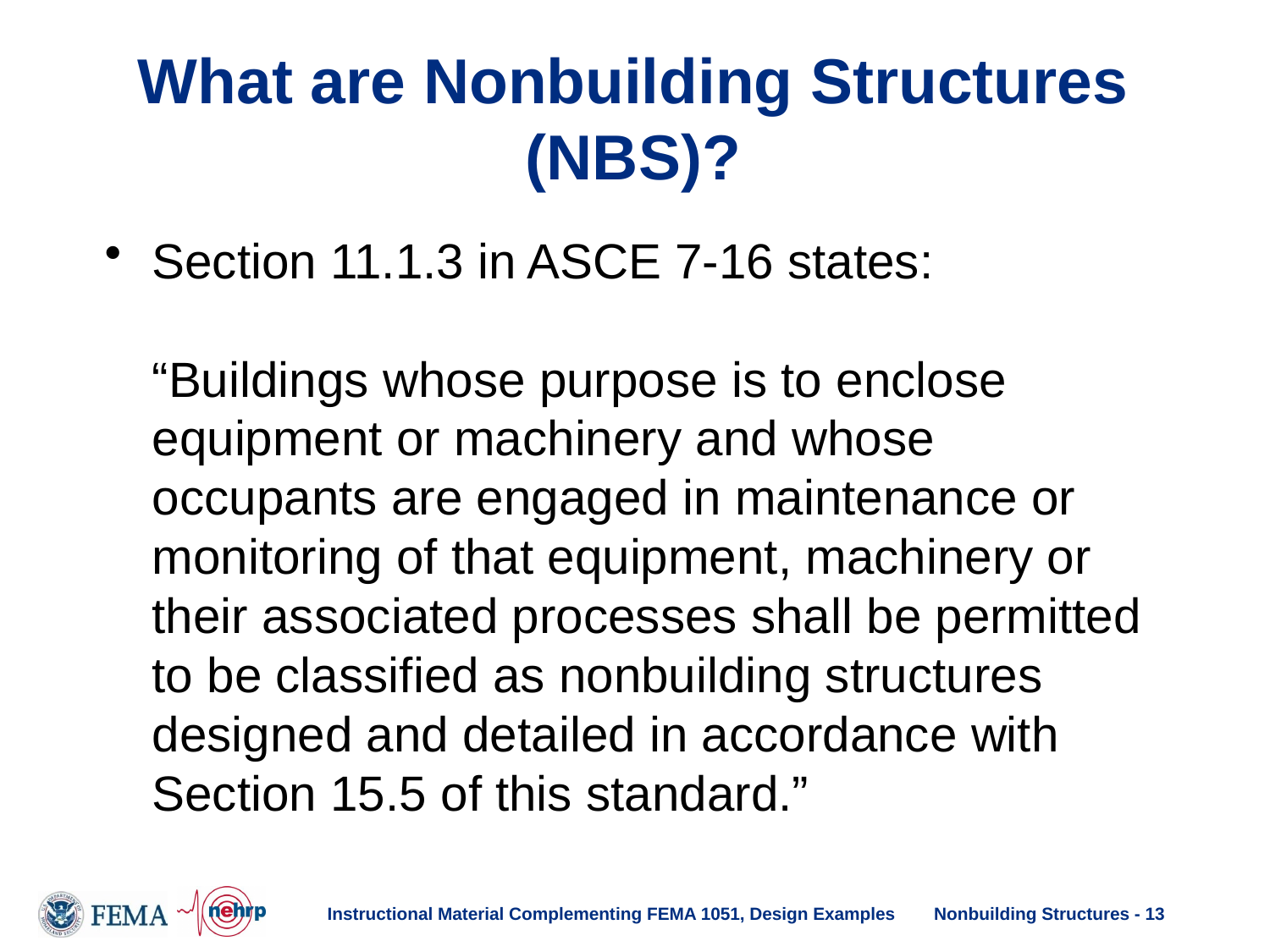

# What are Nonbuilding Structures (NBS)?
Section 11.1.3 in ASCE 7-16 states:
“Buildings whose purpose is to enclose equipment or machinery and whose occupants are engaged in maintenance or monitoring of that equipment, machinery or their associated processes shall be permitted to be classified as nonbuilding structures designed and detailed in accordance with Section 15.5 of this standard.”
Instructional Material Complementing FEMA 1051, Design Examples
Nonbuilding Structures - 13